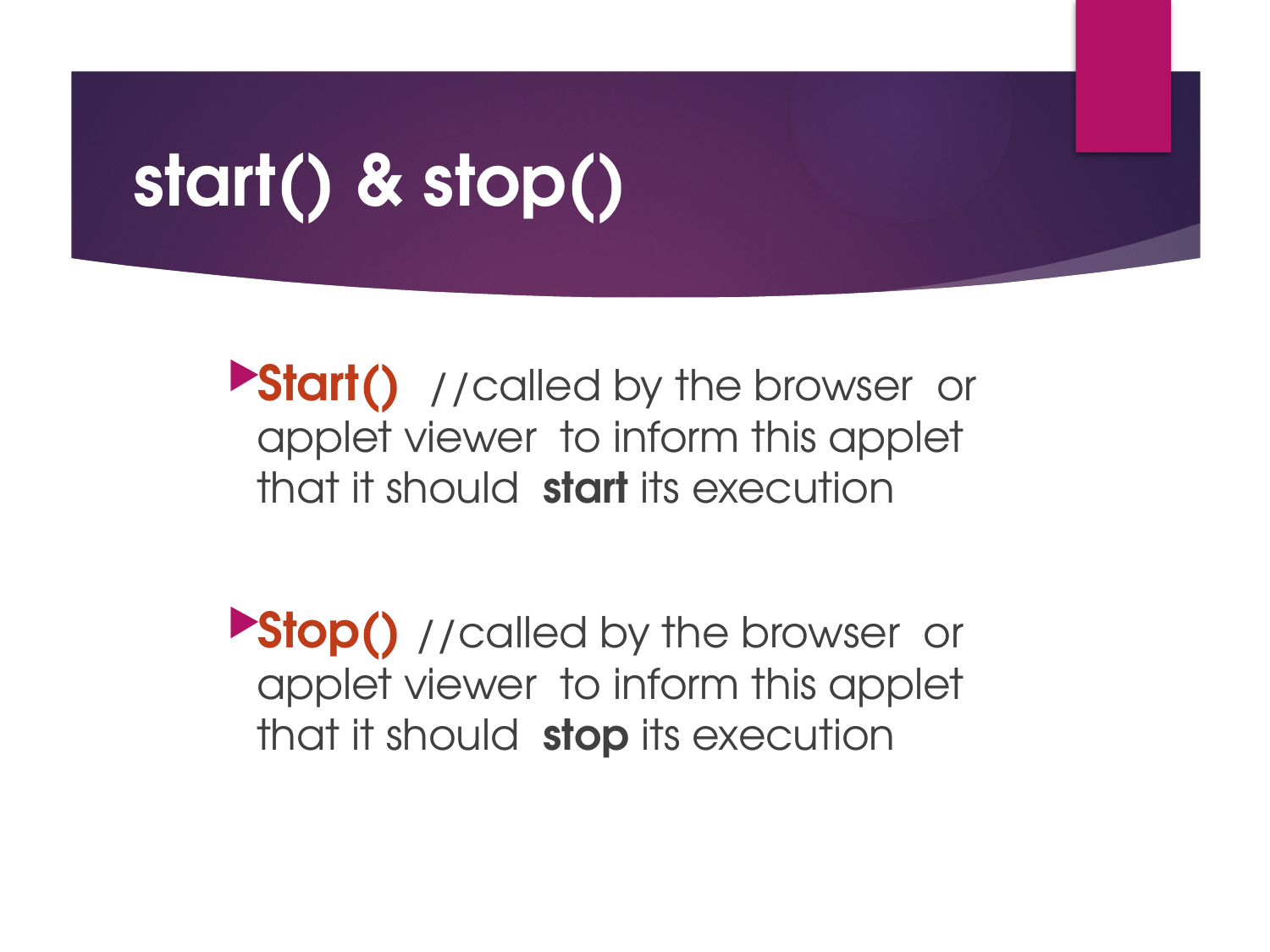

# start() & stop()
Start()  //called by the browser  or applet viewer  to inform this applet that it should  start its execution

Stop() //called by the browser  or applet viewer  to inform this applet that it should  stop its execution